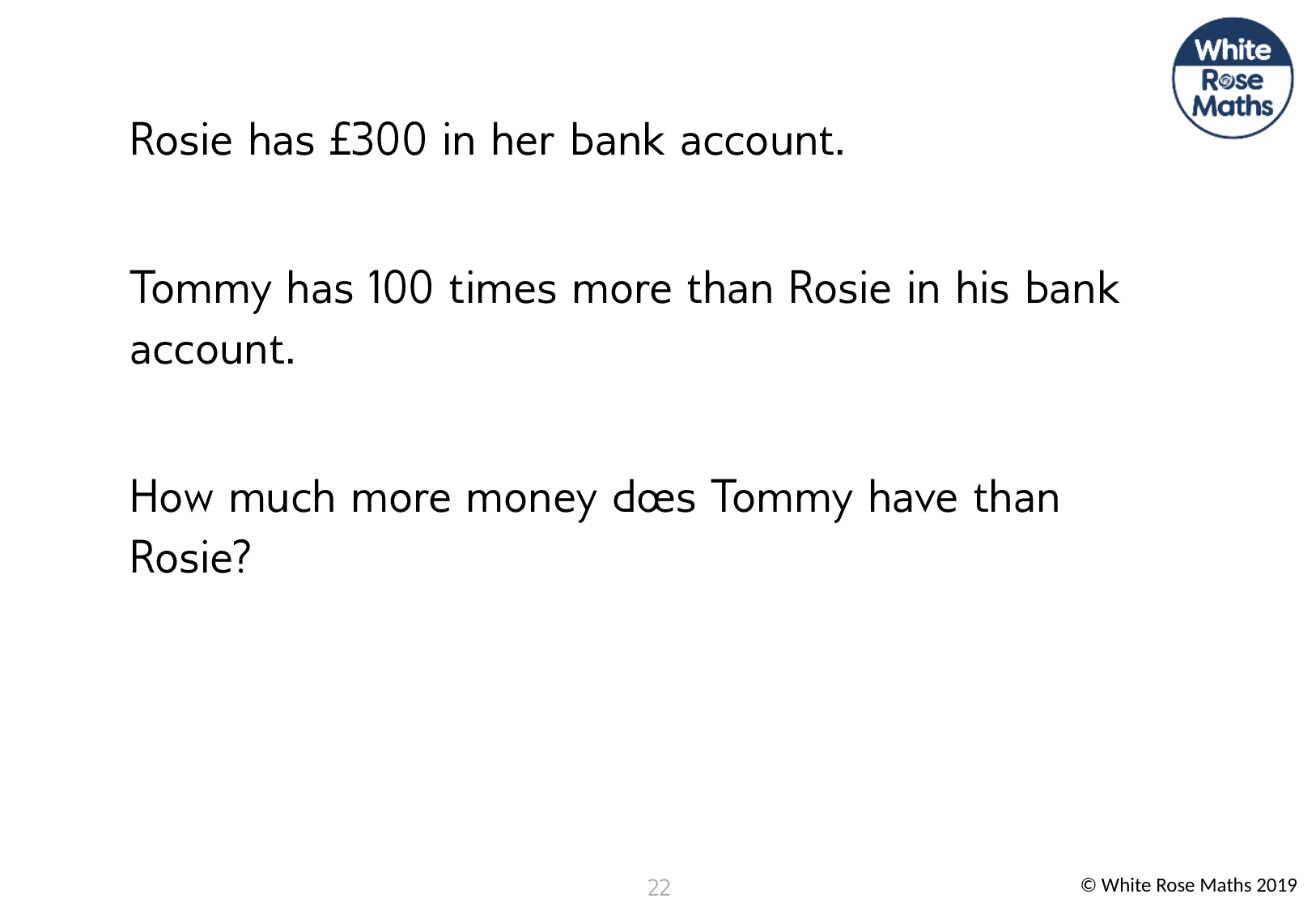

Rosie has £300 in her bank account.

Tommy has 100 times more than Rosie in his bank account.

How much more money does Tommy have than Rosie?
22